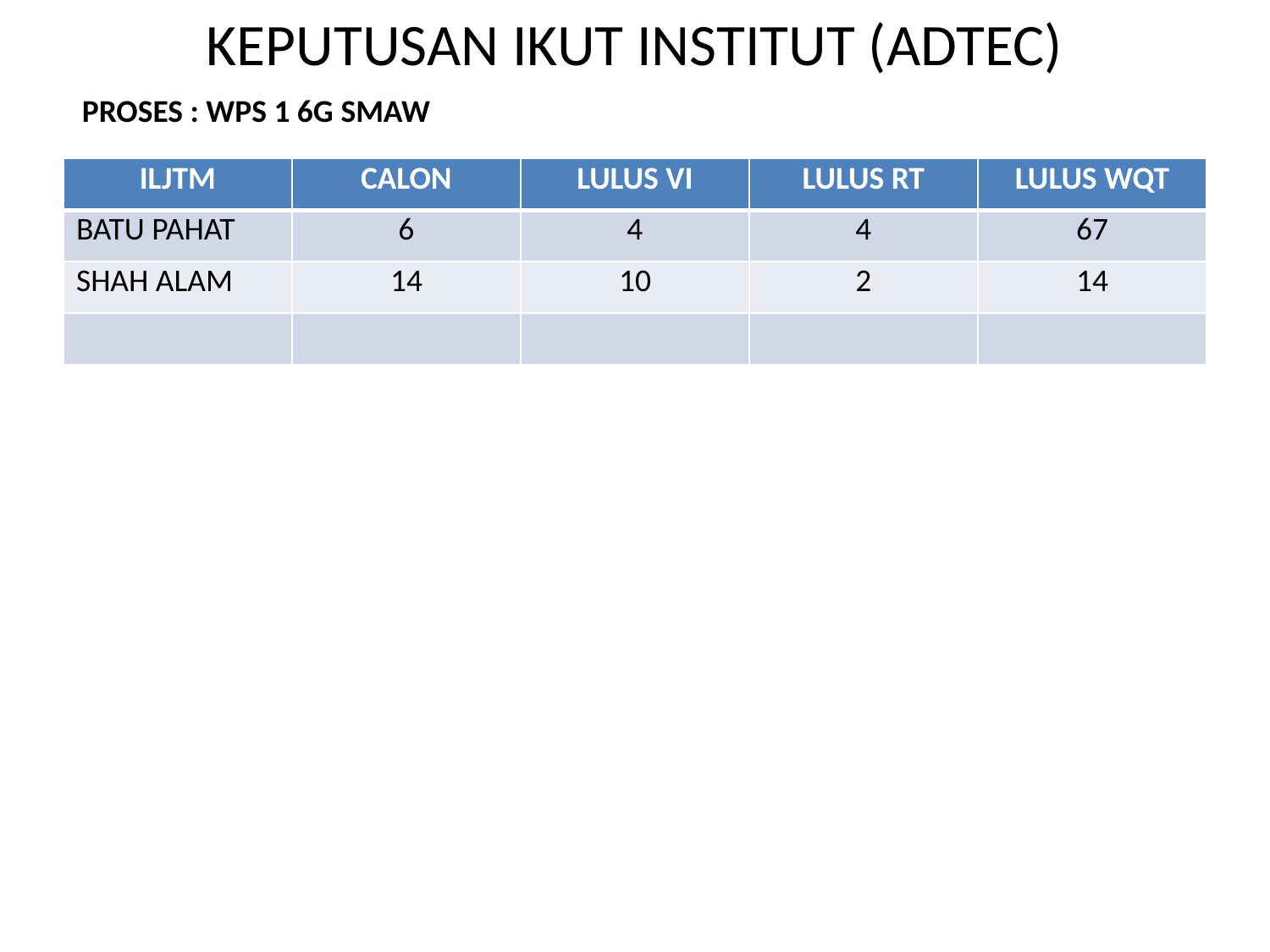

# KEPUTUSAN IKUT INSTITUT (ADTEC)
PROSES : WPS 1 6G SMAW
| ILJTM | CALON | LULUS VI | LULUS RT | LULUS WQT |
| --- | --- | --- | --- | --- |
| BATU PAHAT | 6 | 4 | 4 | 67 |
| SHAH ALAM | 14 | 10 | 2 | 14 |
|  |  |  |  |  |